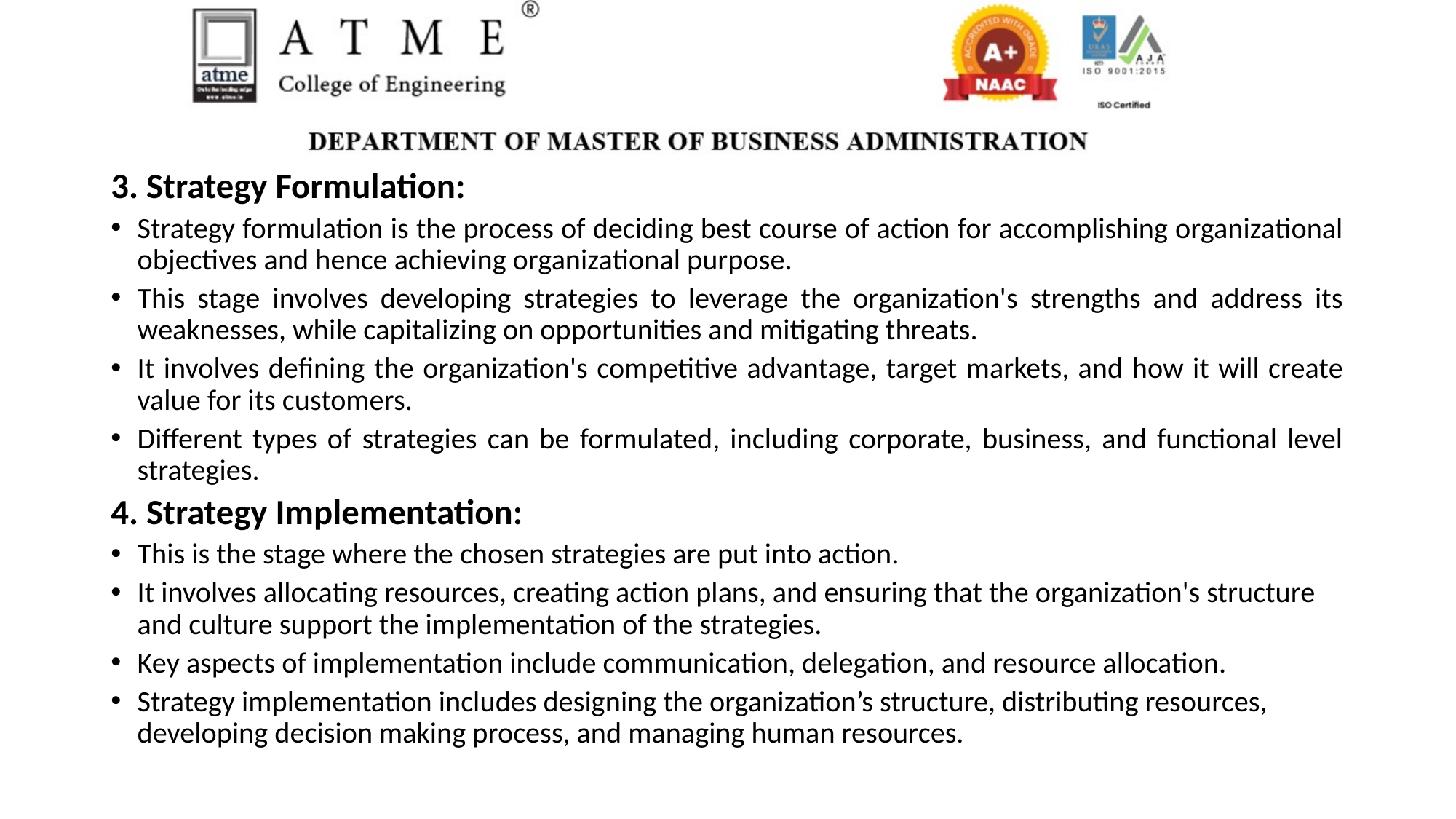

3. Strategy Formulation:
Strategy formulation is the process of deciding best course of action for accomplishing organizational objectives and hence achieving organizational purpose.
This stage involves developing strategies to leverage the organization's strengths and address its weaknesses, while capitalizing on opportunities and mitigating threats.
It involves defining the organization's competitive advantage, target markets, and how it will create value for its customers.
Different types of strategies can be formulated, including corporate, business, and functional level strategies.
4. Strategy Implementation:
This is the stage where the chosen strategies are put into action.
It involves allocating resources, creating action plans, and ensuring that the organization's structure and culture support the implementation of the strategies.
Key aspects of implementation include communication, delegation, and resource allocation.
Strategy implementation includes designing the organization’s structure, distributing resources, developing decision making process, and managing human resources.